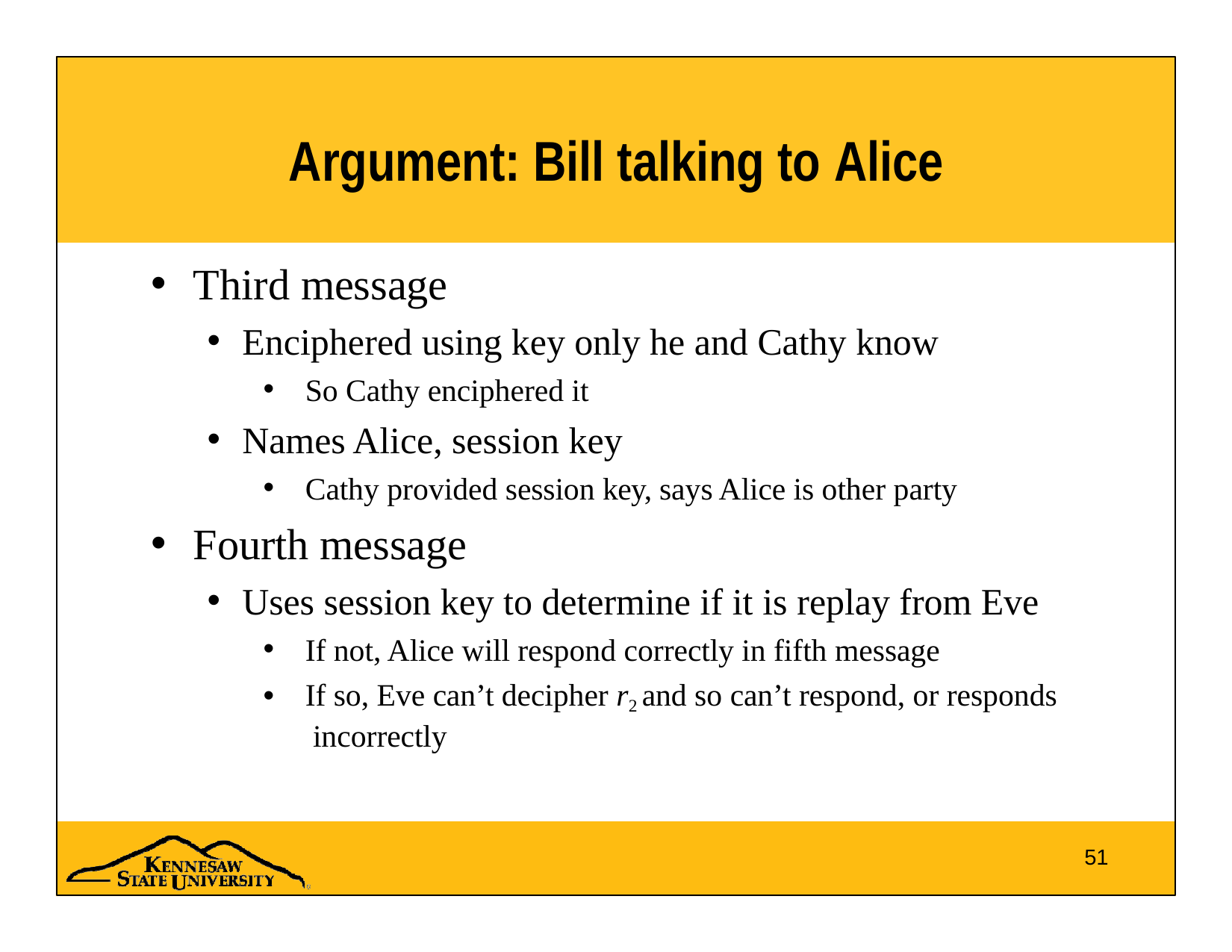

# Argument: Bill talking to Alice
Third message
Enciphered using key only he and Cathy know
So Cathy enciphered it
Names Alice, session key
Cathy provided session key, says Alice is other party
Fourth message
Uses session key to determine if it is replay from Eve
If not, Alice will respond correctly in fifth message
If so, Eve can’t decipher r2 and so can’t respond, or responds  incorrectly

51